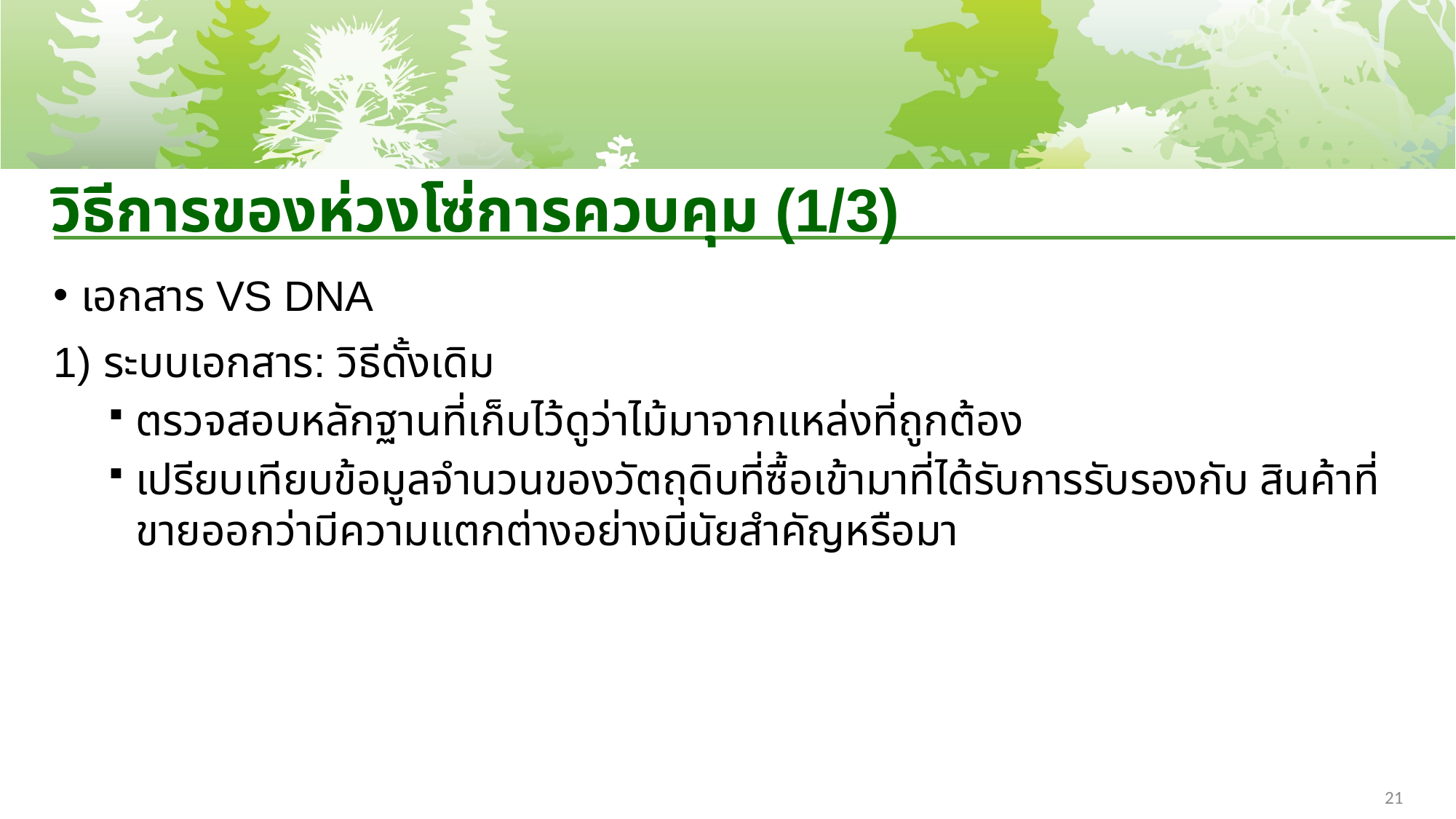

# วิธีการของห่วงโซ่การควบคุม (1/3)
เอกสาร VS DNA
1) ระบบเอกสาร: วิธีดั้งเดิม
ตรวจสอบหลักฐานที่เก็บไว้ดูว่าไม้มาจากแหล่งที่ถูกต้อง
เปรียบเทียบข้อมูลจำนวนของวัตถุดิบที่ซื้อเข้ามาที่ได้รับการรับรองกับ สินค้าที่ขายออกว่ามีความแตกต่างอย่างมีนัยสำคัญหรือมา
21